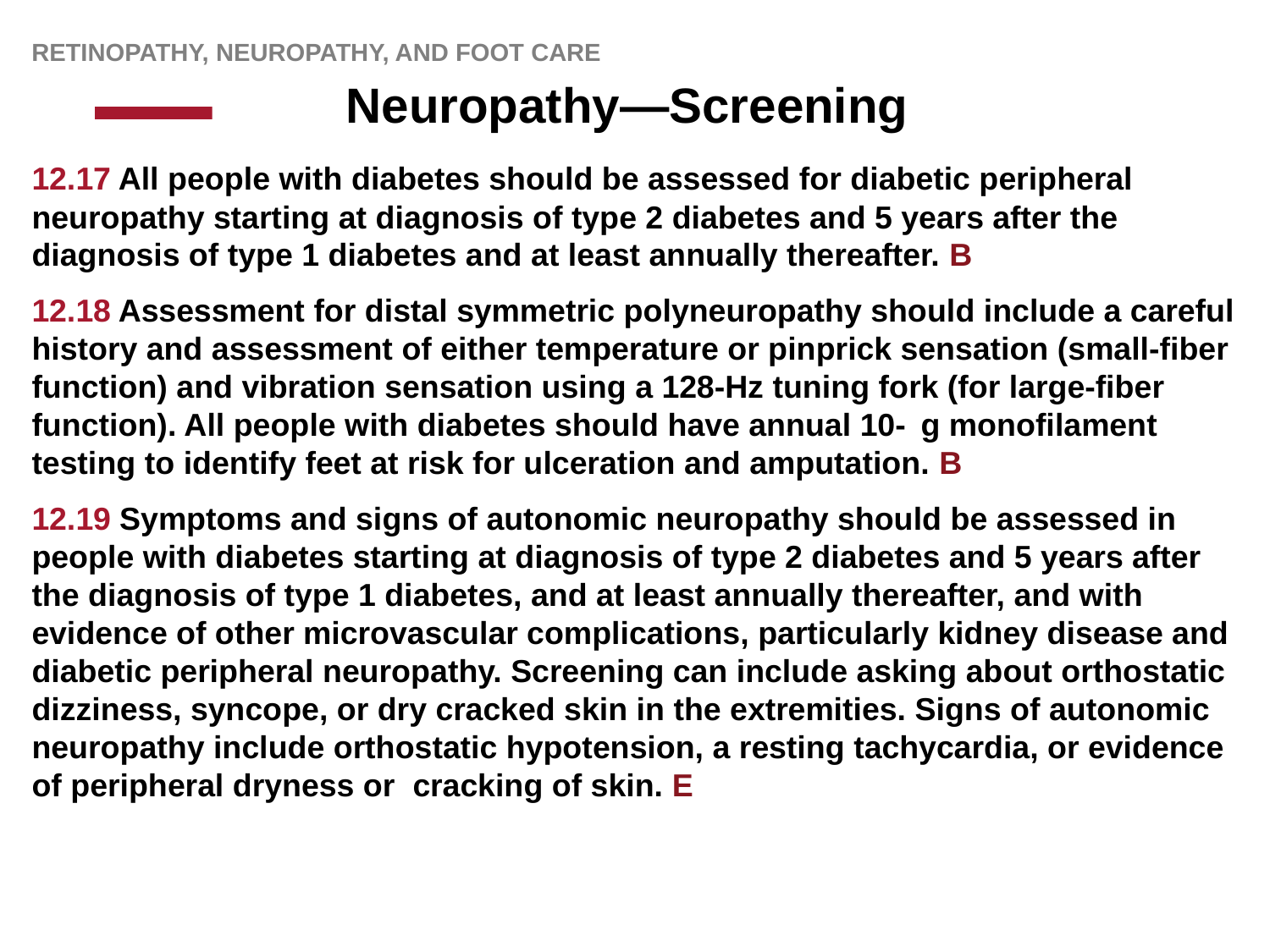

Retinopathy, neuropathy, and foot care
# Neuropathy—Screening
12.17 All people with diabetes should be assessed for diabetic peripheral neuropathy starting at diagnosis of type 2 diabetes and 5 years after the diagnosis of type 1 diabetes and at least annually thereafter. B
12.18 Assessment for distal symmetric polyneuropathy should include a careful history and assessment of either temperature or pinprick sensation (small-fiber function) and vibration sensation using a 128-Hz tuning fork (for large-fiber function). All people with diabetes should have annual 10-	g monofilament testing to identify feet at risk for ulceration and amputation. B
12.19 Symptoms and signs of autonomic neuropathy should be assessed in people with diabetes starting at diagnosis of type 2 diabetes and 5 years after the diagnosis of type 1 diabetes, and at least annually thereafter, and with evidence of other microvascular complications, particularly kidney disease and diabetic peripheral neuropathy. Screening can include asking about orthostatic dizziness, syncope, or dry cracked skin in the extremities. Signs of autonomic neuropathy include orthostatic hypotension, a resting tachycardia, or evidence of peripheral dryness or 	cracking of skin. E